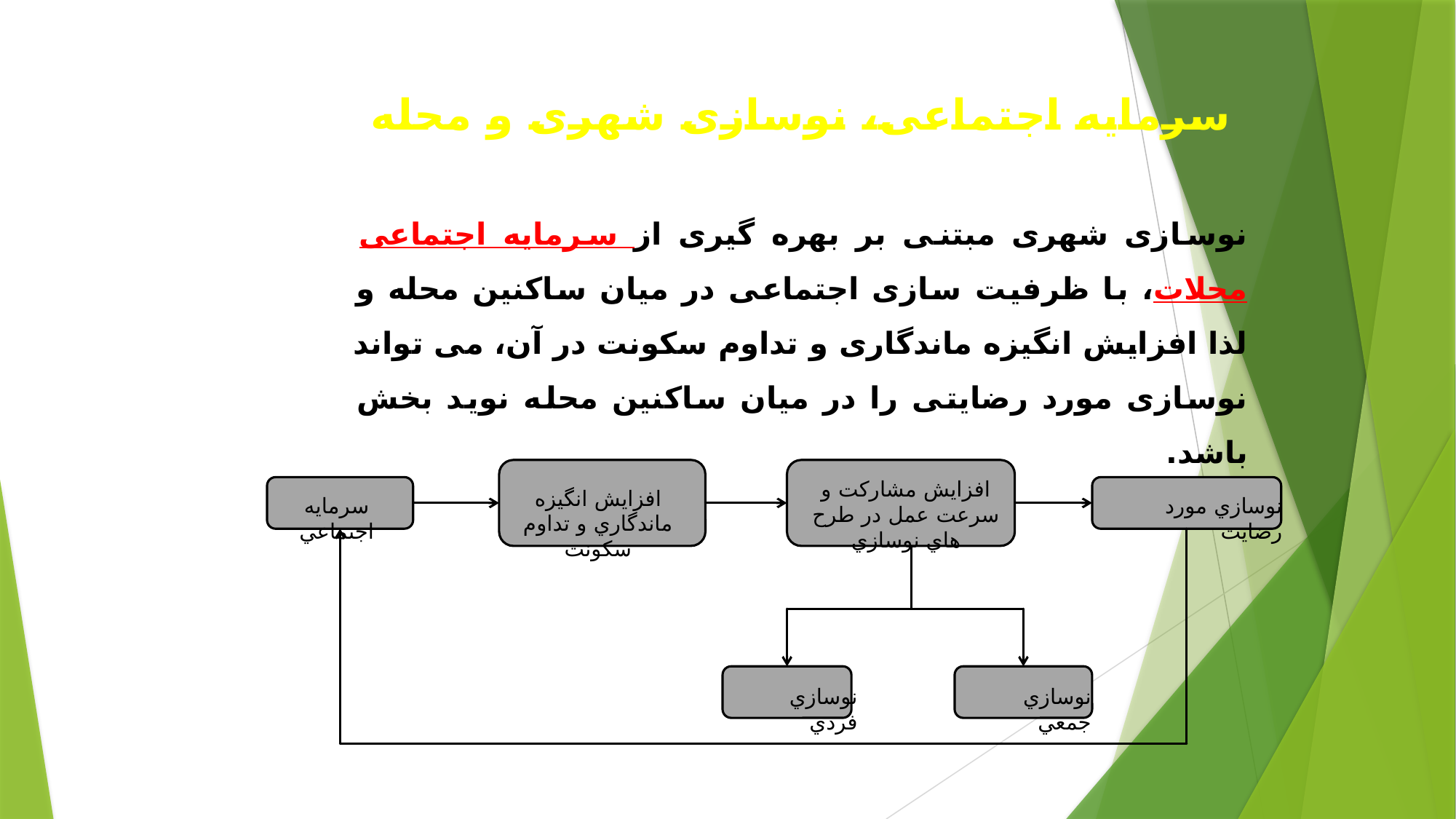

سرمایه اجتماعی، نوسازی شهری و محله
نوسازی شهری مبتنی بر بهره گیری از سرمایه اجتماعی محلات، با ظرفیت سازی اجتماعی در میان ساکنین محله و لذا افزایش انگیزه ماندگاری و تداوم سکونت در آن، می تواند نوسازی مورد رضایتی را در میان ساکنین محله نوید بخش باشد.

افزايش مشاركت و سرعت عمل در طرح هاي نوسازي
افزايش انگيزه ماندگاري و تداوم سكونت
سرمايه اجتماعي
نوسازي مورد رضايت
نوسازي فردي
نوسازي جمعي